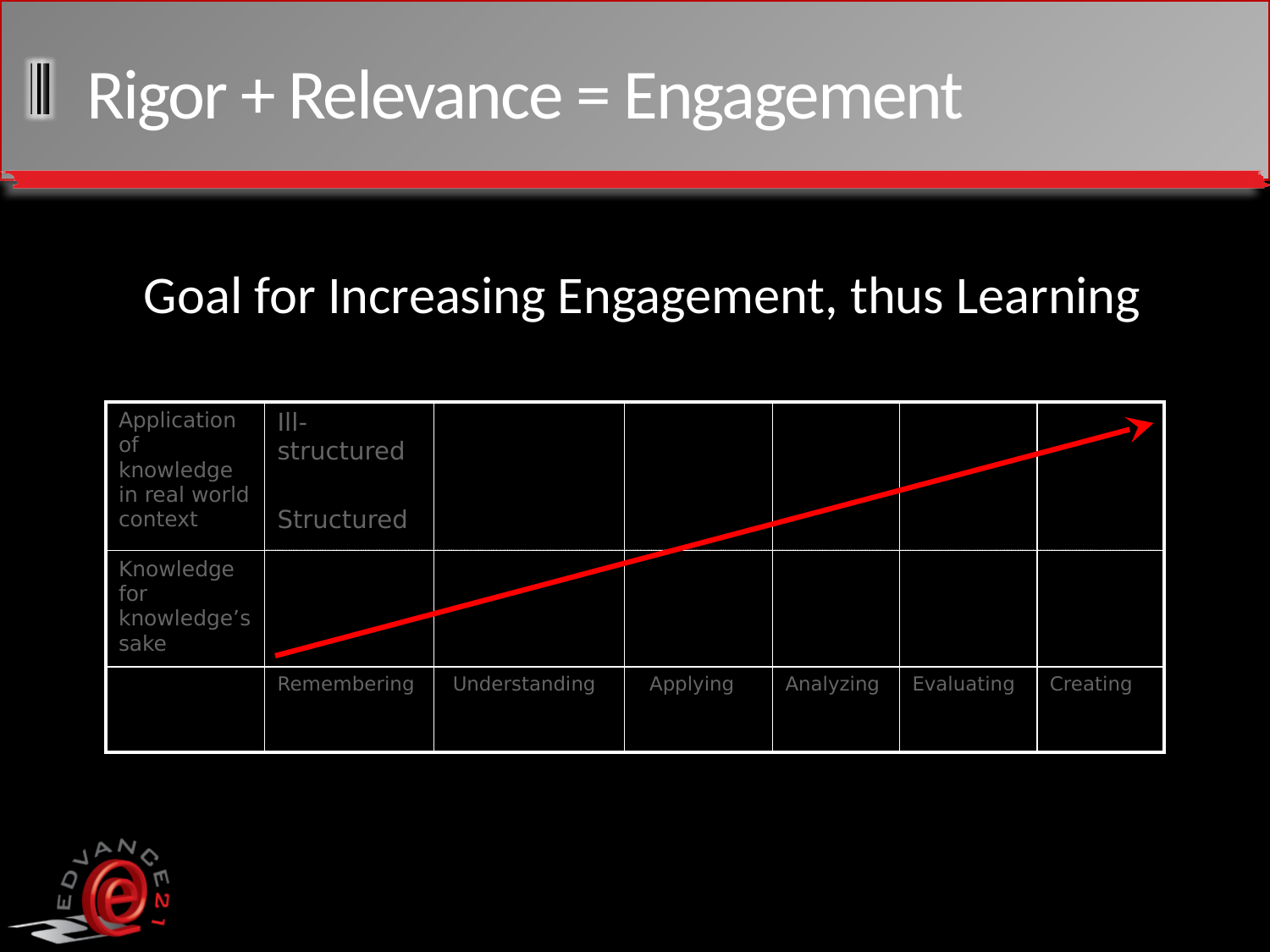

# Rigor + Relevance = Engagement
Goal for Increasing Engagement, thus Learning
| Application of knowledge in real world context | Ill-structured Structured |  |  |  |  |  |
| --- | --- | --- | --- | --- | --- | --- |
| Knowledge for knowledge’s sake |  |  |  |  |  |  |
|  | Remembering | Understanding | Applying | Analyzing | Evaluating | Creating |